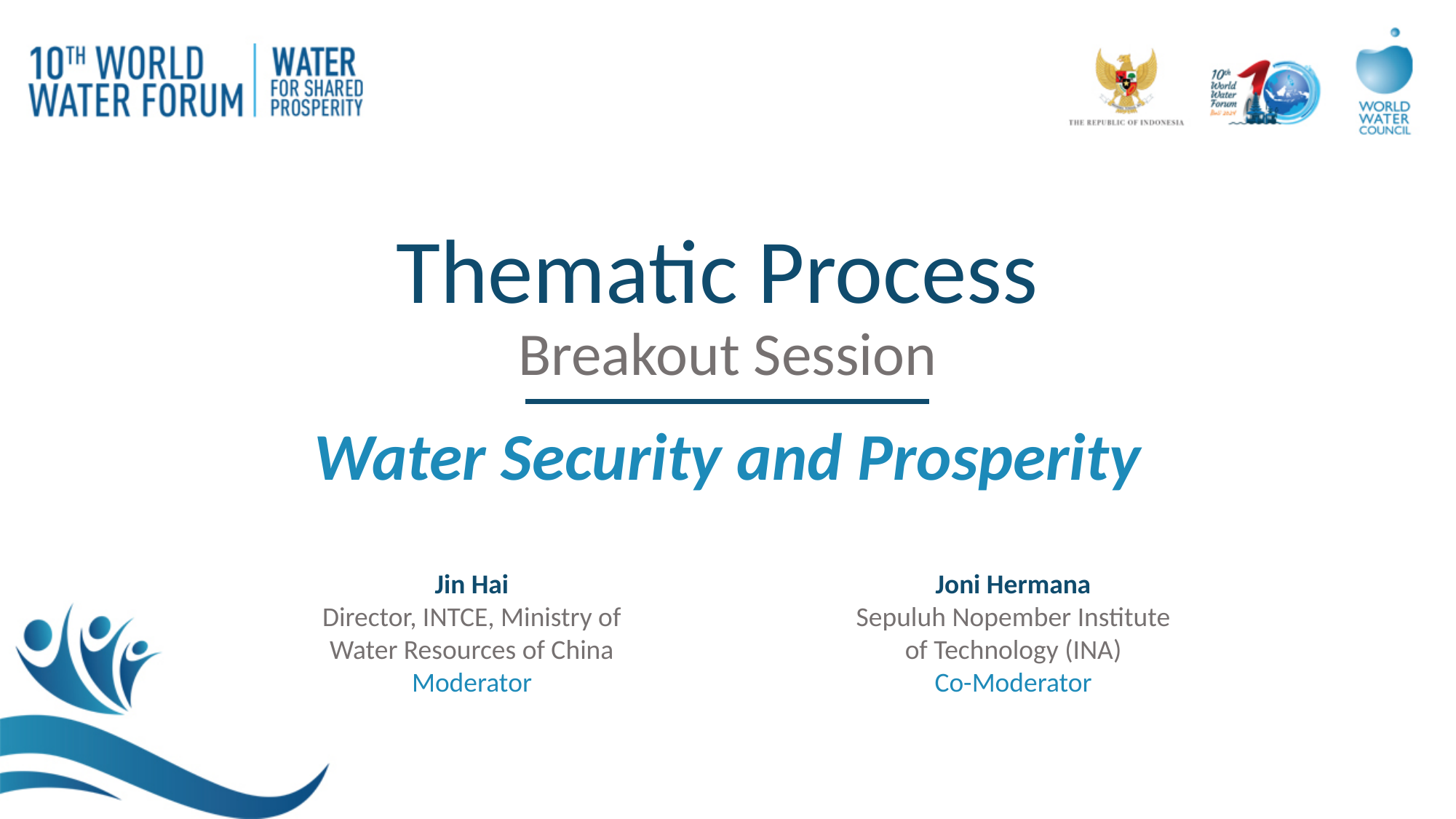

# Thematic Process Breakout Session
Water Security and Prosperity
Jin Hai
Director, INTCE, Ministry of Water Resources of China
Moderator
Joni Hermana
Sepuluh Nopember Institute of Technology (INA)
Co-Moderator
1